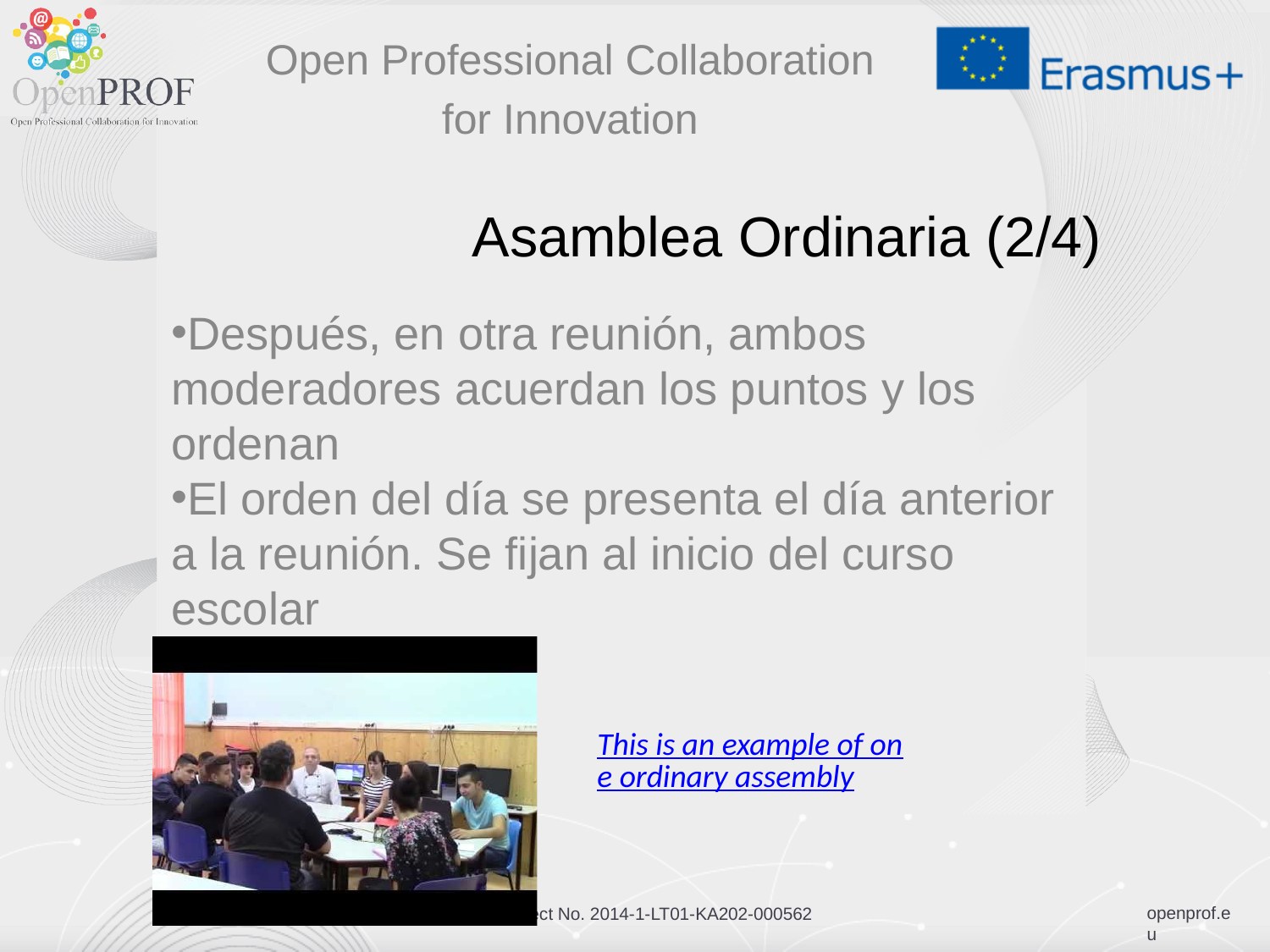

Open Professional Collaboration
for Innovation
# Asamblea Ordinaria (2/4)
Después, en otra reunión, ambos moderadores acuerdan los puntos y los ordenan
El orden del día se presenta el día anterior a la reunión. Se fijan al inicio del curso escolar

This is an example of one ordinary assembly